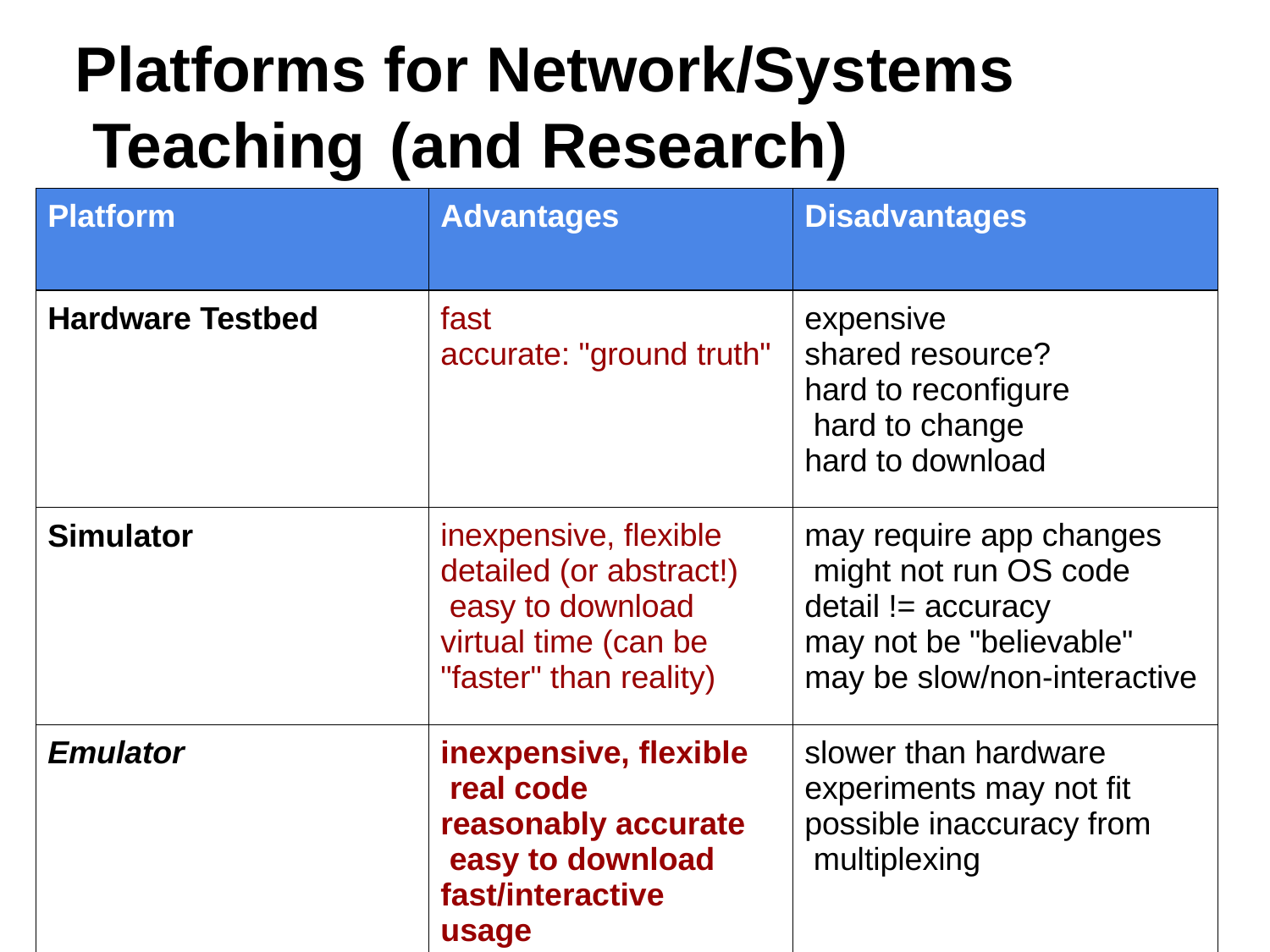

# Platforms for Network/Systems  Teaching	(and Research)
| Platform | Advantages | Disadvantages |
| --- | --- | --- |
| Hardware Testbed | fast accurate: "ground truth" | expensive shared resource? hard to reconfigure hard to change hard to download |
| Simulator | inexpensive, flexible detailed (or abstract!) easy to download virtual time (can be "faster" than reality) | may require app changes might not run OS code detail != accuracy may not be "believable" may be slow/non-interactive |
| Emulator | inexpensive, flexible real code reasonably accurate easy to download fast/interactive usage | slower than hardware experiments may not fit possible inaccuracy from multiplexing |